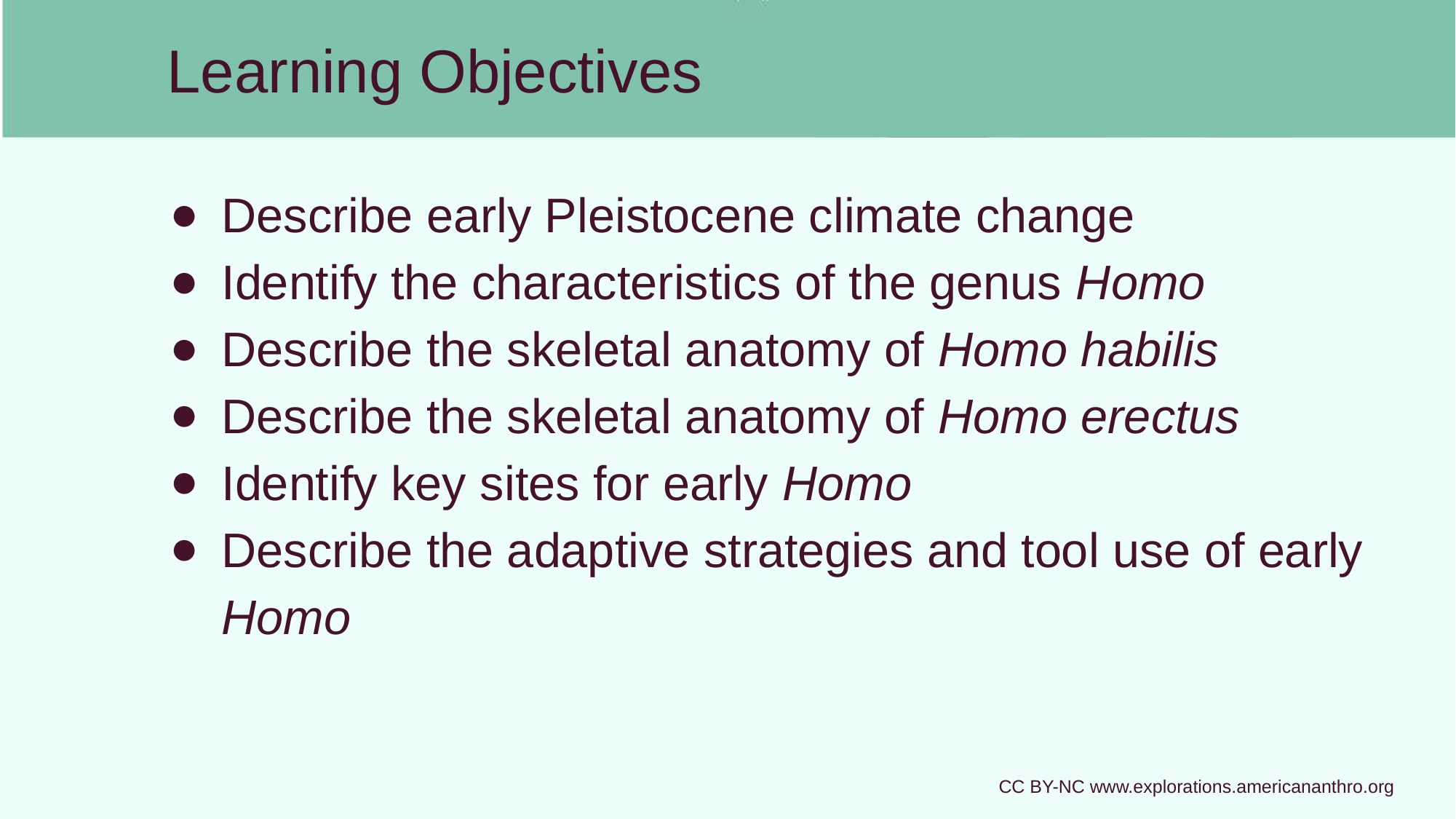

# Learning Objectives
Describe early Pleistocene climate change
Identify the characteristics of the genus Homo
Describe the skeletal anatomy of Homo habilis
Describe the skeletal anatomy of Homo erectus
Identify key sites for early Homo
Describe the adaptive strategies and tool use of early Homo